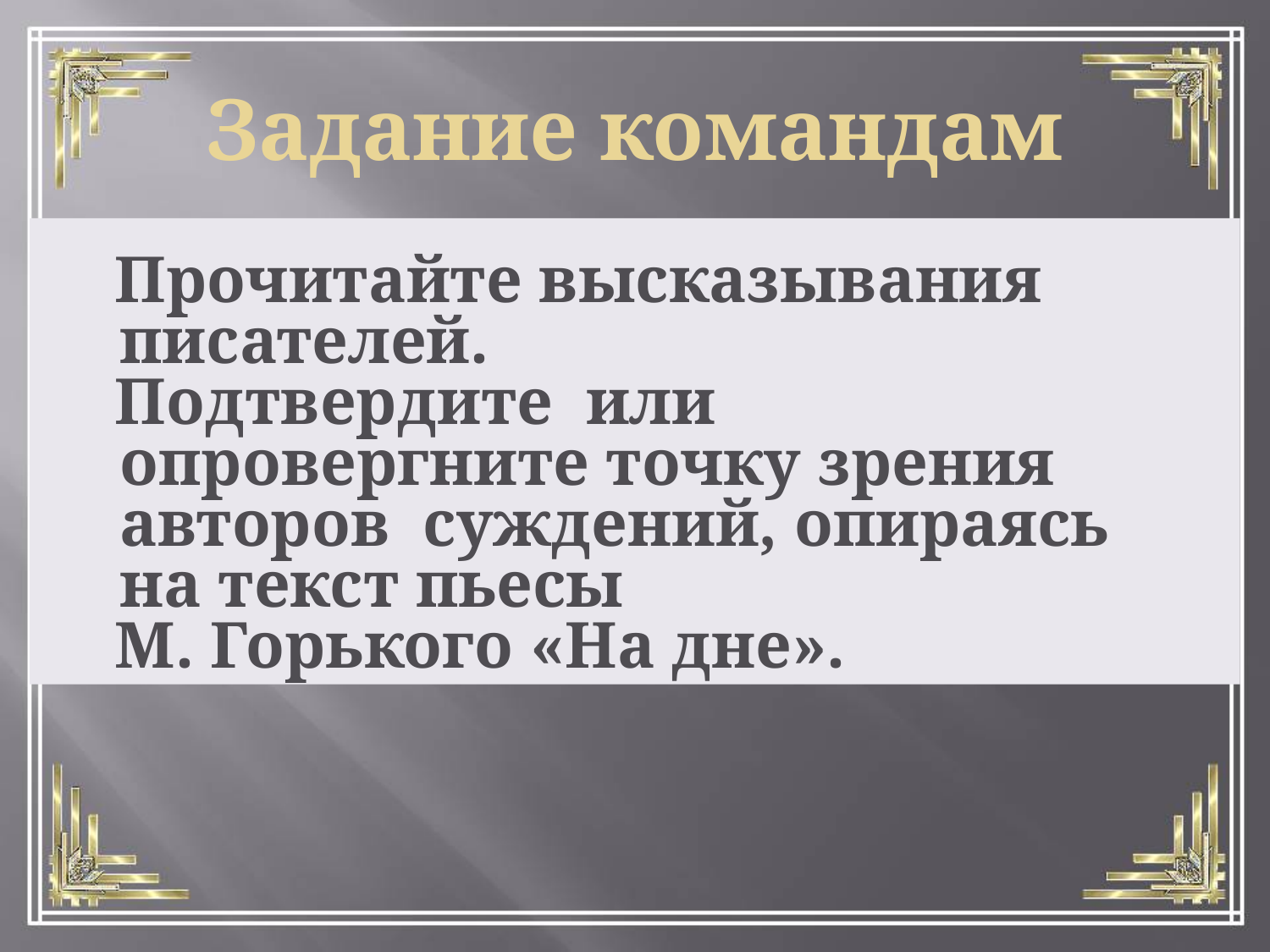

Задание командам

  Прочитайте высказывания писателей.
  Подтвердите  или  опровергните точку зрения  авторов  суждений, опираясь на текст пьесы
  М. Горького «На дне».